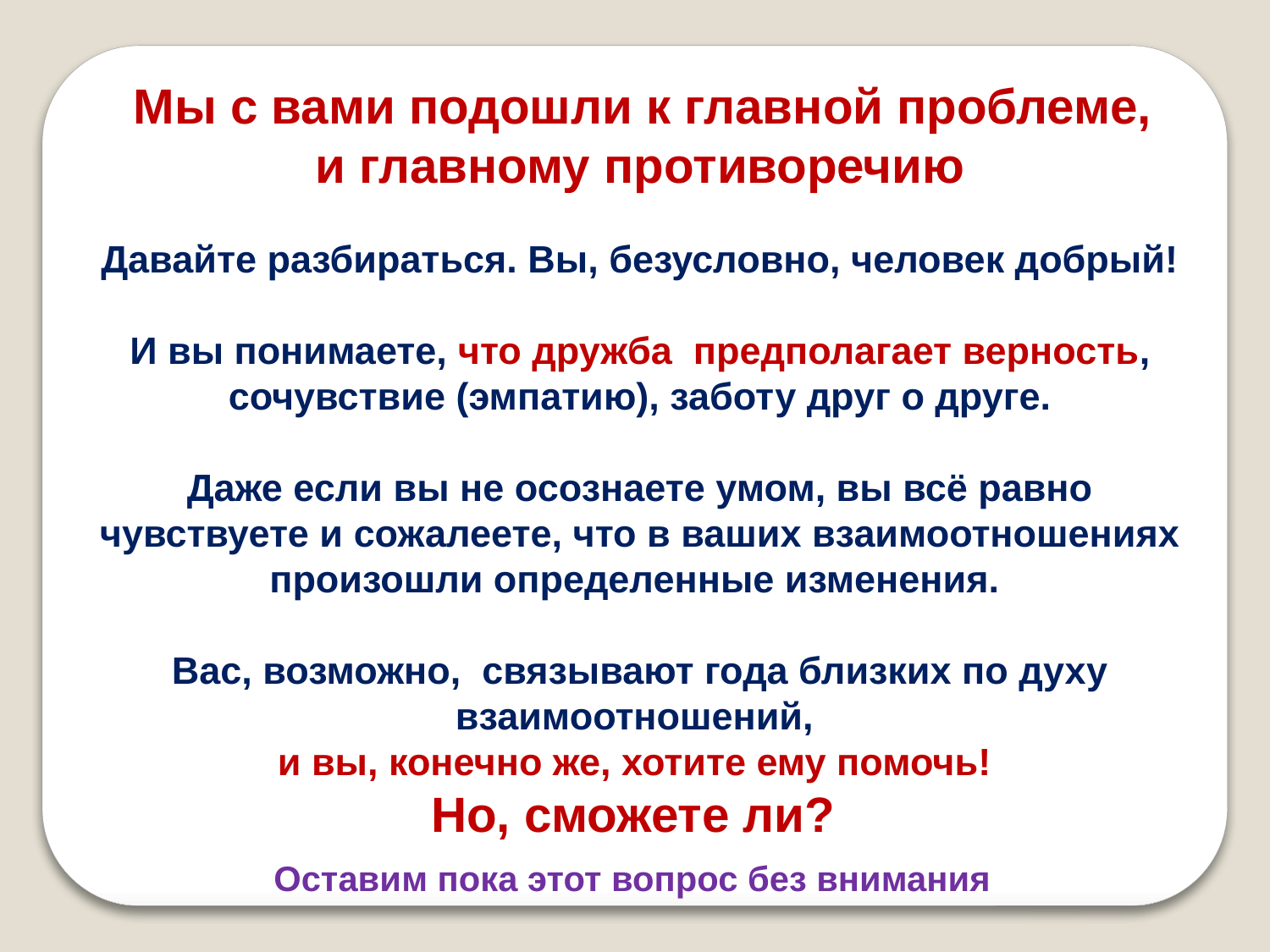

Мы с вами подошли к главной проблеме,
и главному противоречию

Давайте разбираться. Вы, безусловно, человек добрый!
И вы понимаете, что дружба  предполагает верность, сочувствие (эмпатию), заботу друг о друге.

Даже если вы не осознаете умом, вы всё равно чувствуете и сожалеете, что в ваших взаимоотношениях произошли определенные изменения.

Вас, возможно,  связывают года близких по духу взаимоотношений,
и вы, конечно же, хотите ему помочь!
Но, сможете ли?
 Оставим пока этот вопрос без внимания